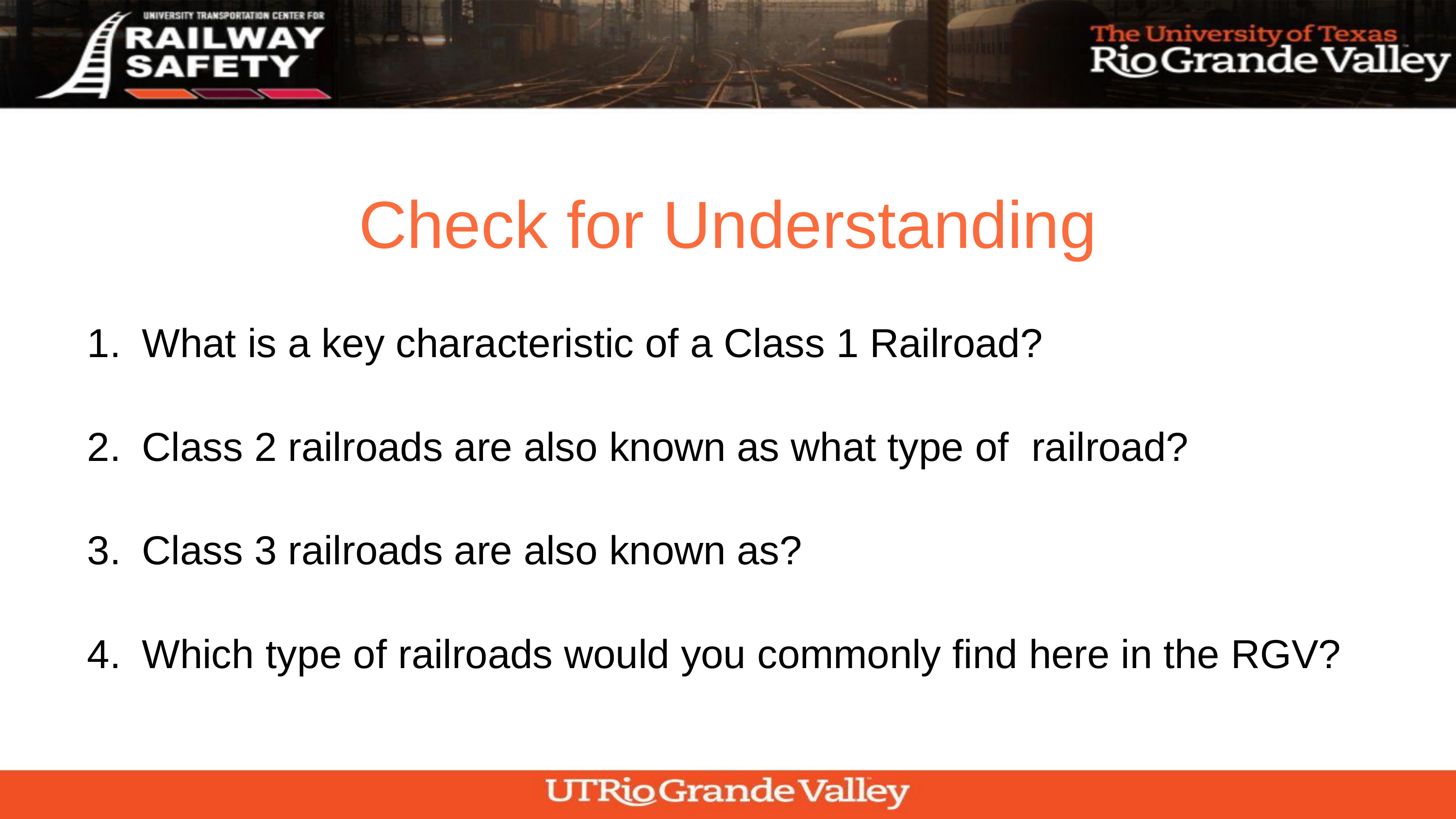

Check for Understanding
 What is a key characteristic of a Class 1 Railroad?
 Class 2 railroads are also known as what type of  railroad?
 Class 3 railroads are also known as?
 Which type of railroads would you commonly find here in the RGV?